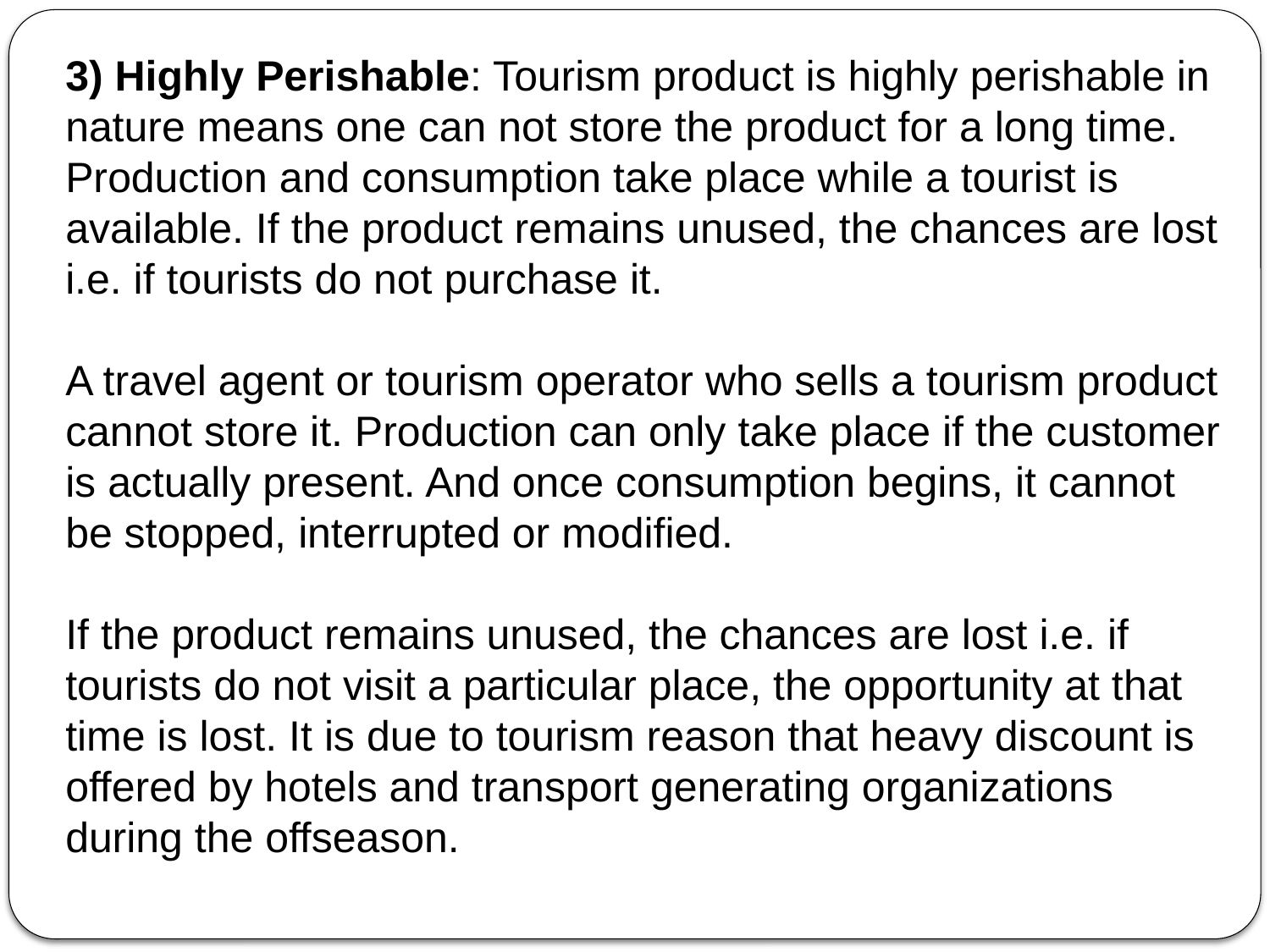

3) Highly Perishable: Tourism product is highly perishable in nature means one can not store the product for a long time. Production and consumption take place while a tourist is available. If the product remains unused, the chances are lost i.e. if tourists do not purchase it.

A travel agent or tourism operator who sells a tourism product cannot store it. Production can only take place if the customer is actually present. And once consumption begins, it cannot be stopped, interrupted or modified.

If the product remains unused, the chances are lost i.e. if tourists do not visit a particular place, the opportunity at that time is lost. It is due to tourism reason that heavy discount is offered by hotels and transport generating organizations during the offseason.